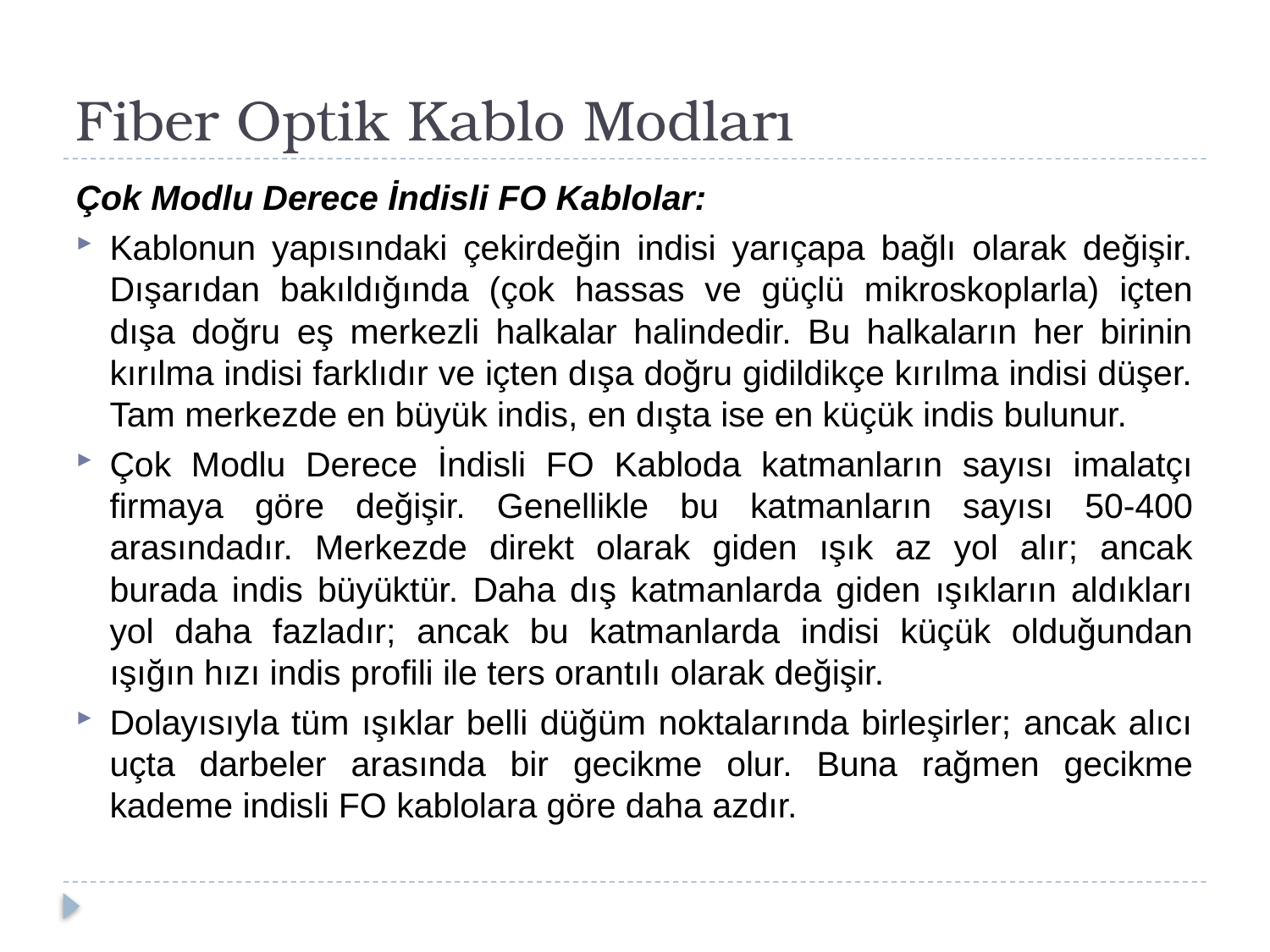

# Fiber Optik Kablo Modları
Çok Modlu Derece İndisli FO Kablolar:
Kablonun yapısındaki çekirdeğin indisi yarıçapa bağlı olarak değişir. Dışarıdan bakıldığında (çok hassas ve güçlü mikroskoplarla) içten dışa doğru eş merkezli halkalar halindedir. Bu halkaların her birinin kırılma indisi farklıdır ve içten dışa doğru gidildikçe kırılma indisi düşer. Tam merkezde en büyük indis, en dışta ise en küçük indis bulunur.
Çok Modlu Derece İndisli FO Kabloda katmanların sayısı imalatçı firmaya göre değişir. Genellikle bu katmanların sayısı 50-400 arasındadır. Merkezde direkt olarak giden ışık az yol alır; ancak burada indis büyüktür. Daha dış katmanlarda giden ışıkların aldıkları yol daha fazladır; ancak bu katmanlarda indisi küçük olduğundan ışığın hızı indis profili ile ters orantılı olarak değişir.
Dolayısıyla tüm ışıklar belli düğüm noktalarında birleşirler; ancak alıcı uçta darbeler arasında bir gecikme olur. Buna rağmen gecikme kademe indisli FO kablolara göre daha azdır.